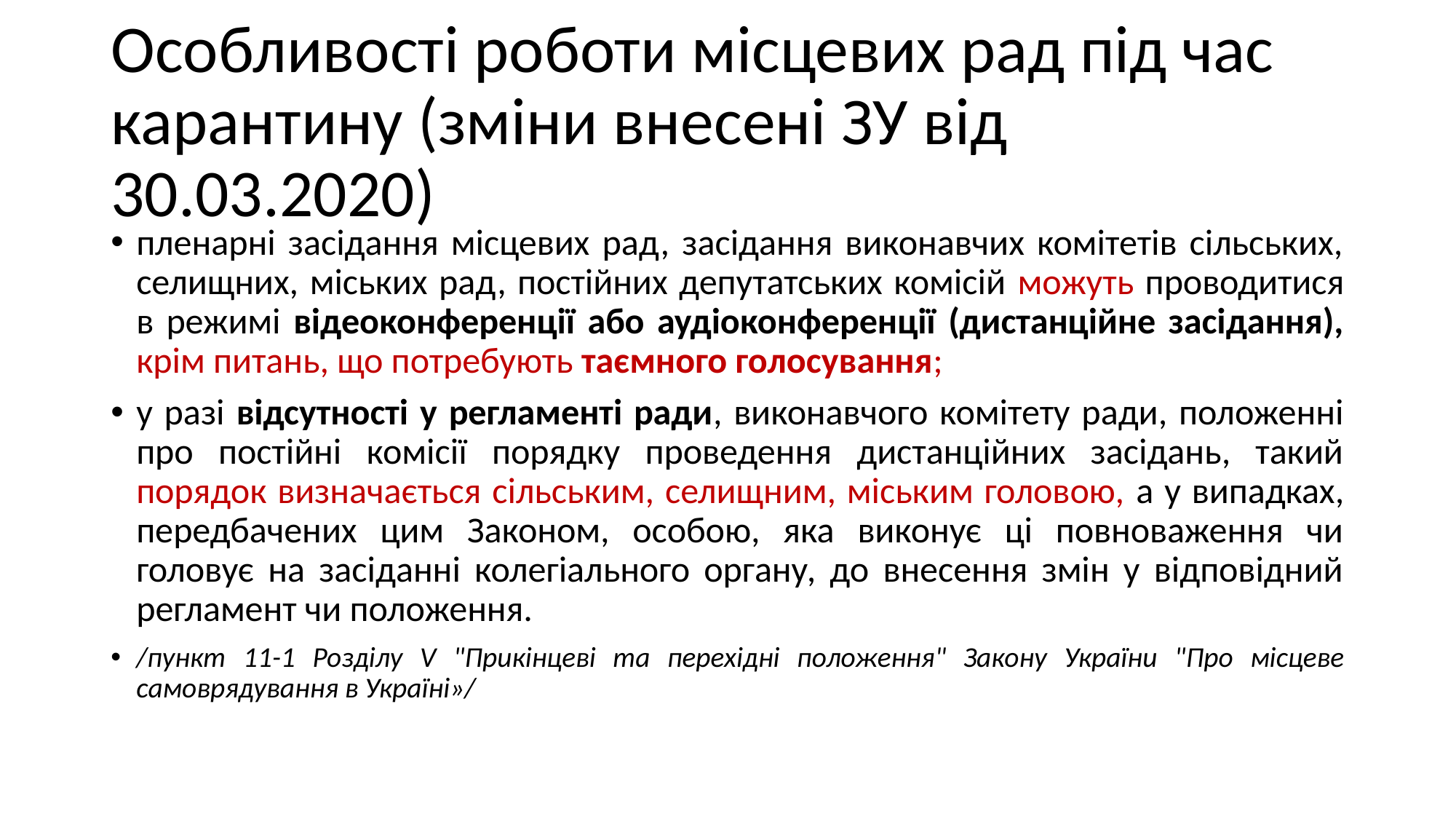

# Особливості роботи місцевих рад під час карантину (зміни внесені ЗУ від 30.03.2020)
пленарні засідання місцевих рад, засідання виконавчих комітетів сільських, селищних, міських рад, постійних депутатських комісій можуть проводитися в режимі відеоконференції або аудіоконференції (дистанційне засідання), крім питань, що потребують таємного голосування;
у разі відсутності у регламенті ради, виконавчого комітету ради, положенні про постійні комісії порядку проведення дистанційних засідань, такий порядок визначається сільським, селищним, міським головою, а у випадках, передбачених цим Законом, особою, яка виконує ці повноваження чи головує на засіданні колегіального органу, до внесення змін у відповідний регламент чи положення.
/пункт 11-1 Розділу V "Прикінцеві та перехідні положення" Закону України "Про місцеве самоврядування в Україні»/